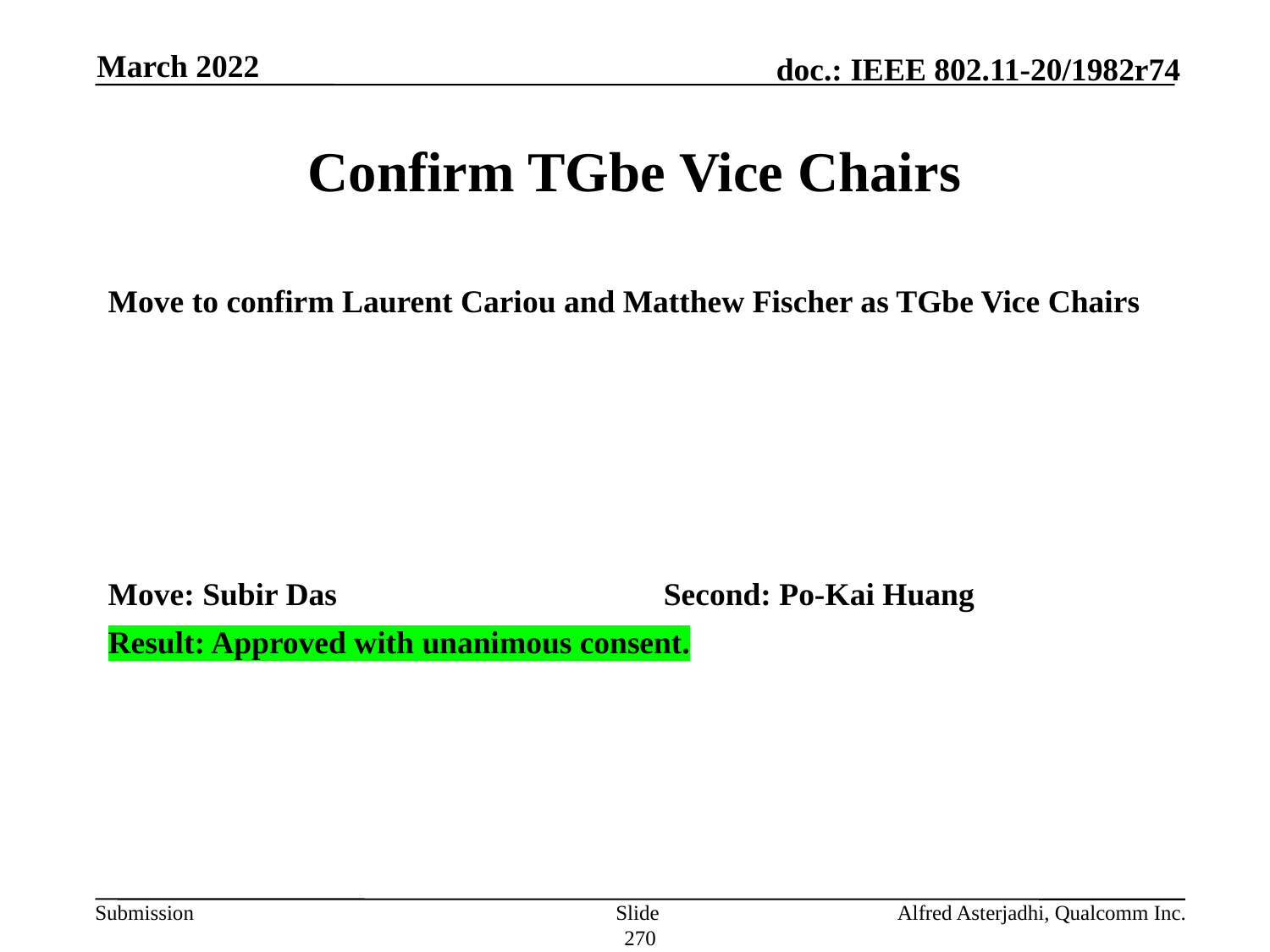

March 2022
# Confirm TGbe Vice Chairs
Move to confirm Laurent Cariou and Matthew Fischer as TGbe Vice Chairs

Move: Subir Das			Second: Po-Kai Huang
Result: Approved with unanimous consent.

Slide 270
Alfred Asterjadhi, Qualcomm Inc.